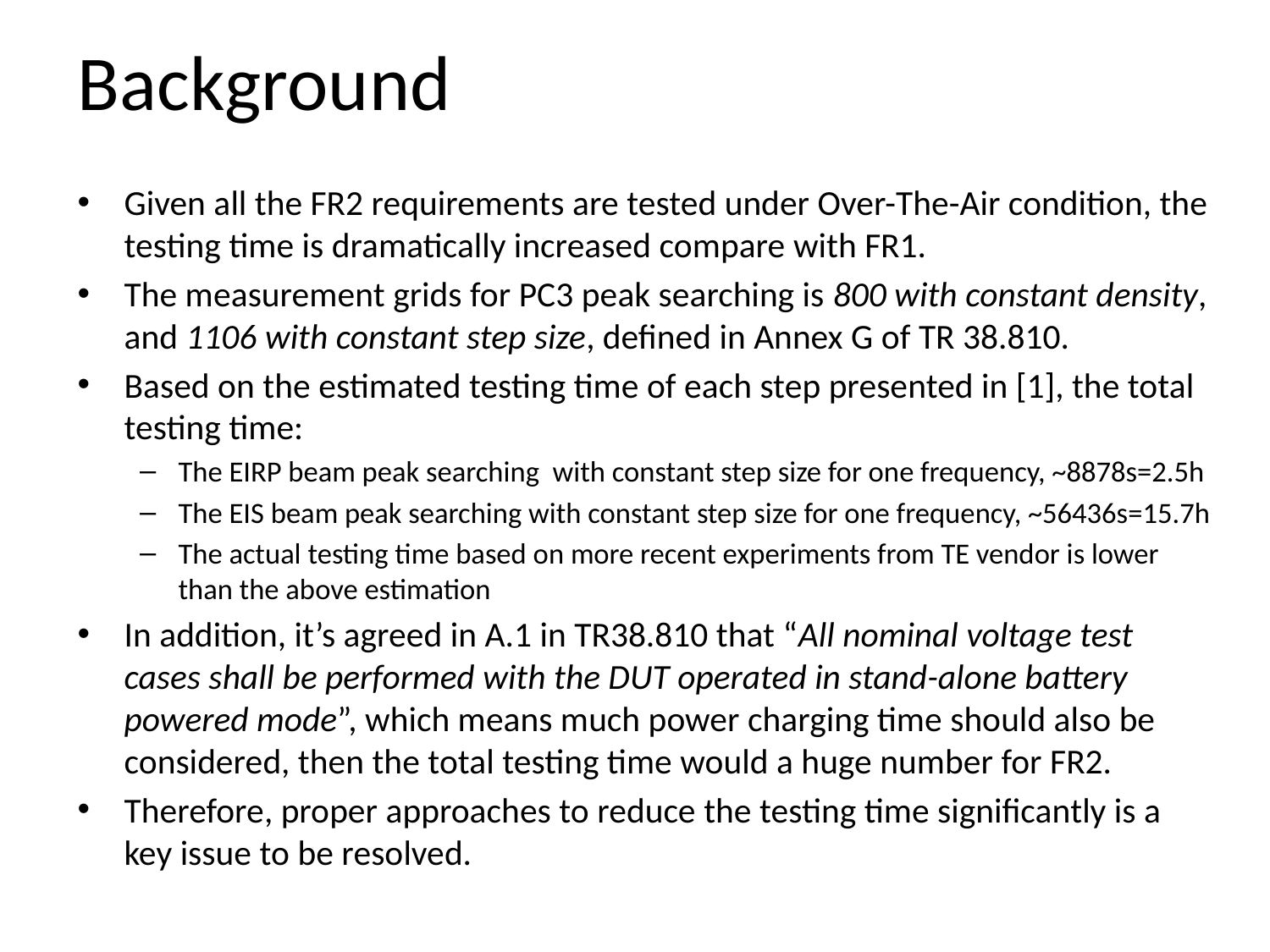

Background
Given all the FR2 requirements are tested under Over-The-Air condition, the testing time is dramatically increased compare with FR1.
The measurement grids for PC3 peak searching is 800 with constant density, and 1106 with constant step size, defined in Annex G of TR 38.810.
Based on the estimated testing time of each step presented in [1], the total testing time:
The EIRP beam peak searching  with constant step size for one frequency, ~8878s=2.5h
The EIS beam peak searching with constant step size for one frequency, ~56436s=15.7h
The actual testing time based on more recent experiments from TE vendor is lower than the above estimation
In addition, it’s agreed in A.1 in TR38.810 that “All nominal voltage test cases shall be performed with the DUT operated in stand-alone battery powered mode”, which means much power charging time should also be considered, then the total testing time would a huge number for FR2.
Therefore, proper approaches to reduce the testing time significantly is a key issue to be resolved.